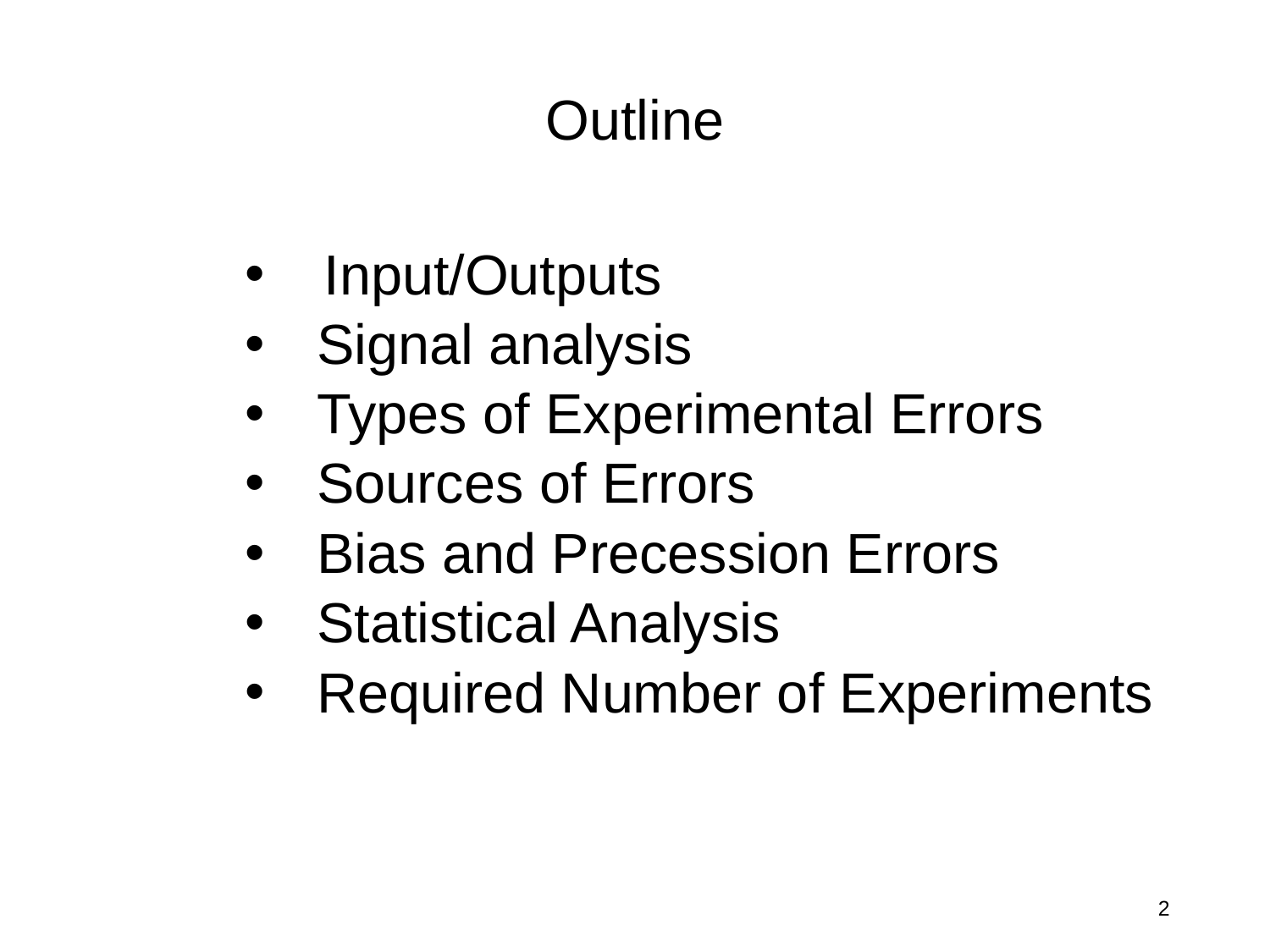

Outline
   Input/Outputs
Signal analysis
Types of Experimental Errors
Sources of Errors
Bias and Precession Errors
Statistical Analysis
Required Number of Experiments
2